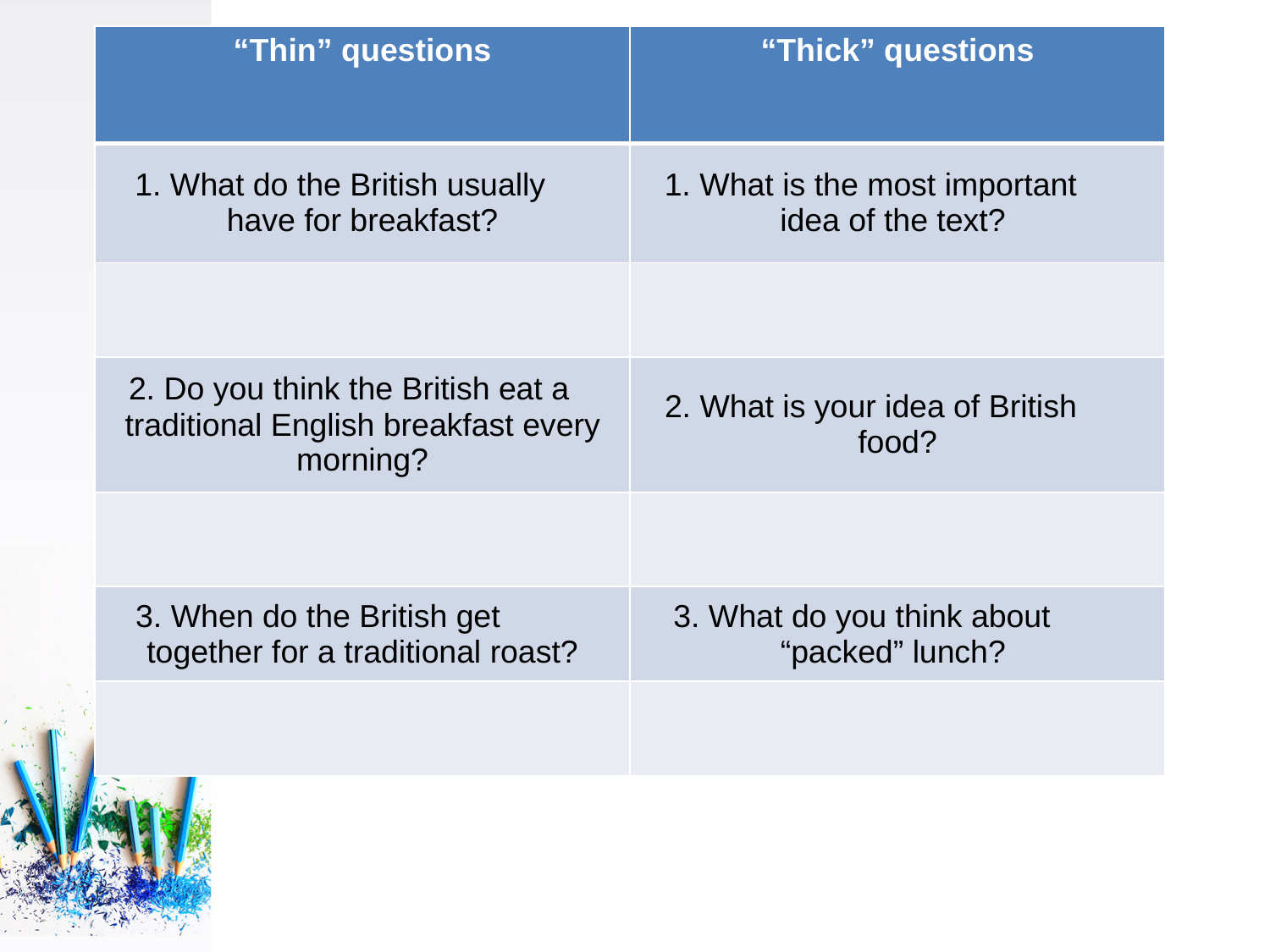

| “Thin” questions | “Thick” questions |
| --- | --- |
| 1. What do the British usually have for breakfast? | 1. What is the most important idea of the text? |
|  |  |
| 2. Do you think the British eat a traditional English breakfast every morning? | 2. What is your idea of British food? |
|  |  |
| 3. When do the British get together for a traditional roast? | 3. What do you think about “packed” lunch? |
|  |  |